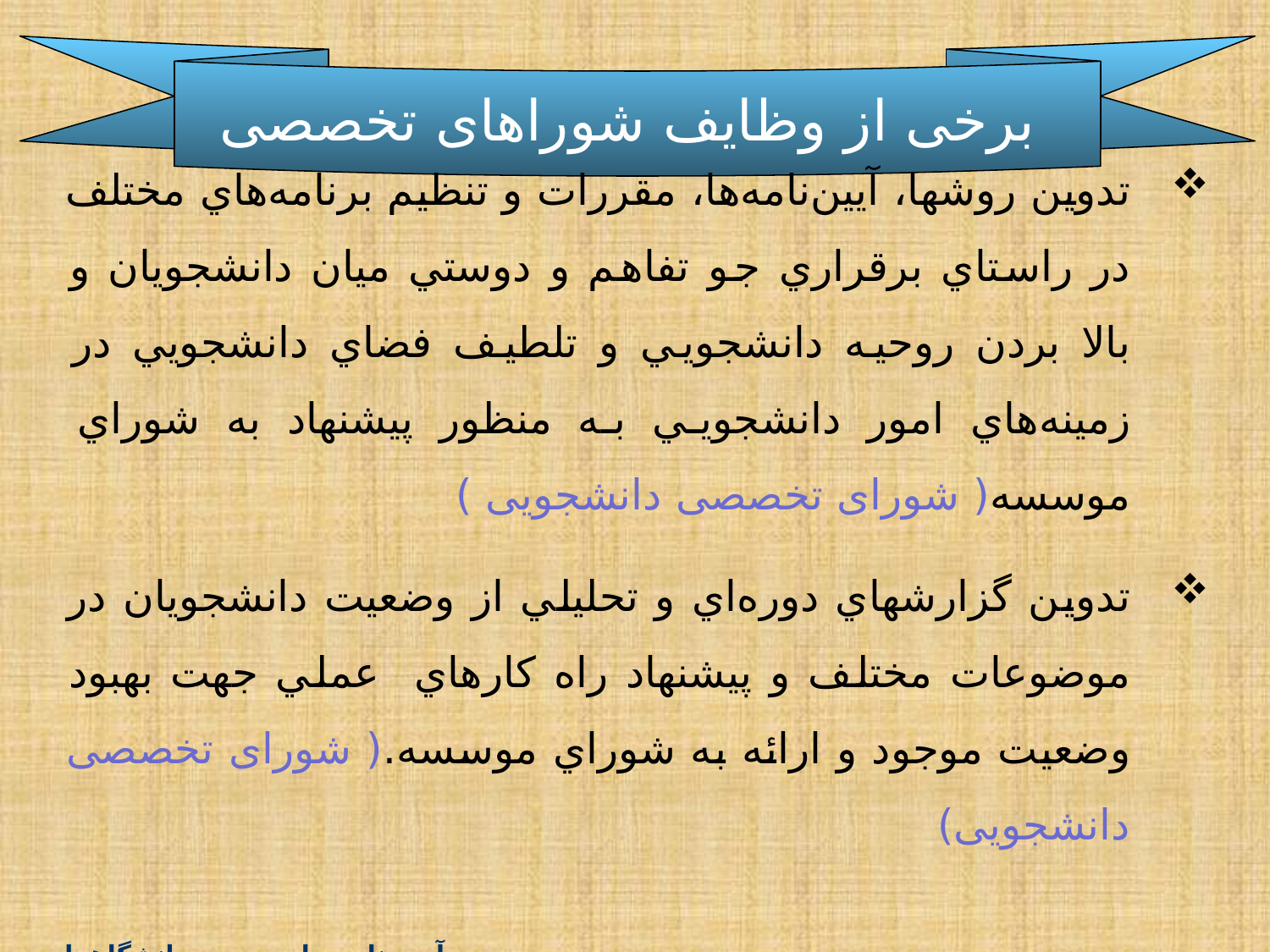

برخی از وظايف شوراهای تخصصی

تدوين روشها، آيين‌نامه‌ها، مقررات و تنظيم برنامه‌هاي مختلف در راستاي برقراري جو تفاهم و دوستي ميان دانشجويان و بالا بردن روحيه دانشجويي و تلطيف فضاي دانشجويي در زمينه‌هاي امور دانشجويي به منظور پيشنهاد به شوراي موسسه( شورای تخصصی دانشجویی )

تدوين گزارشهاي دوره‌اي و تحليلي از وضعيت دانشجويان در موضوعات مختلف و پيشنهاد راه كارهاي  عملي جهت بهبود وضعيت موجود و ارائه به شوراي موسسه.( شورای تخصصی دانشجویی)

آیین نامه جامع مدیت دانشگاه‏ها